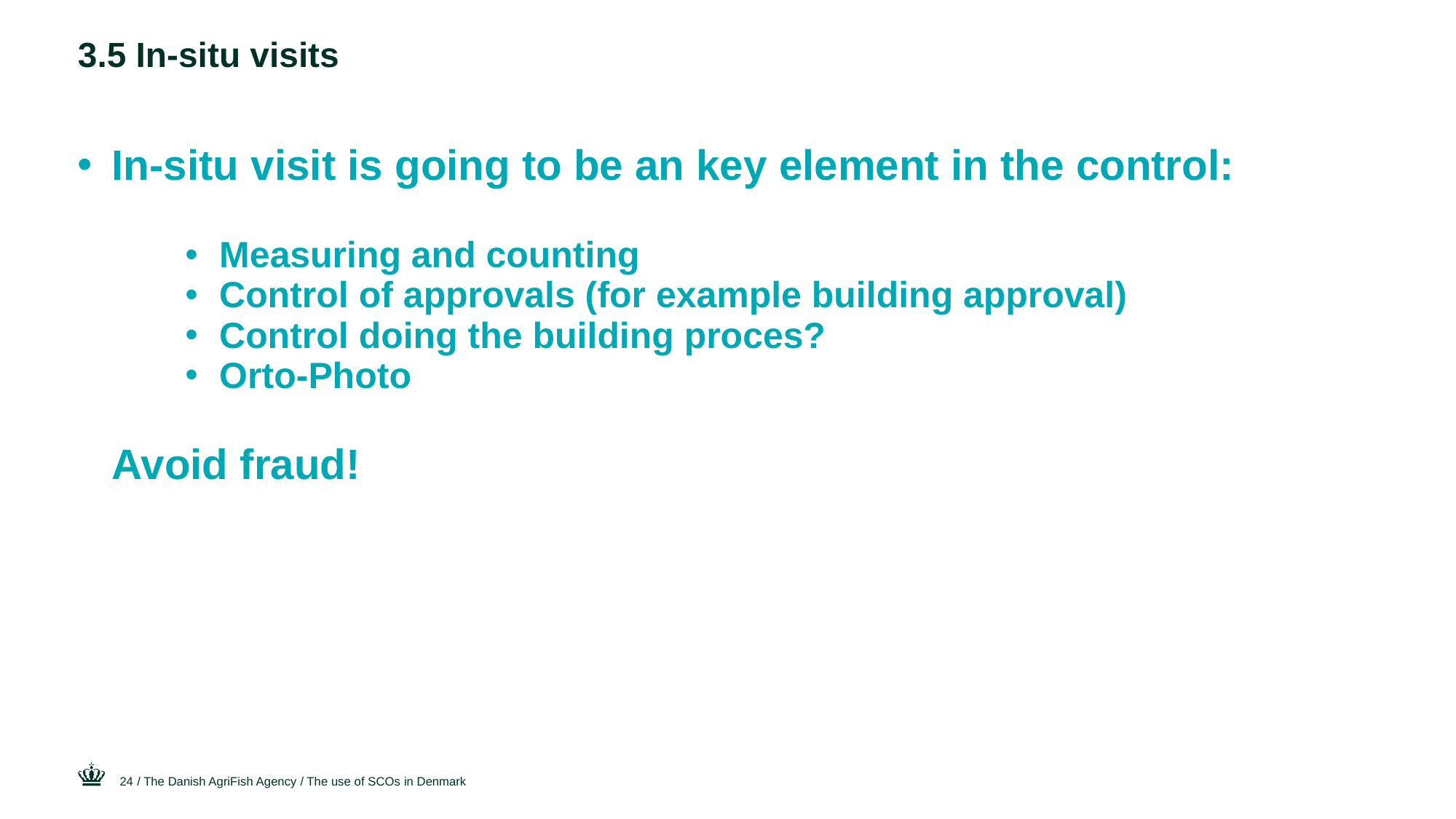

# 3.5 In-situ visits
In-situ visit is going to be an key element in the control:

Measuring and counting
Control of approvals (for example building approval)
Control doing the building proces?
Orto-Photo

Avoid fraud!
24
/ The Danish AgriFish Agency / The use of SCOs in Denmark
28 September 2016